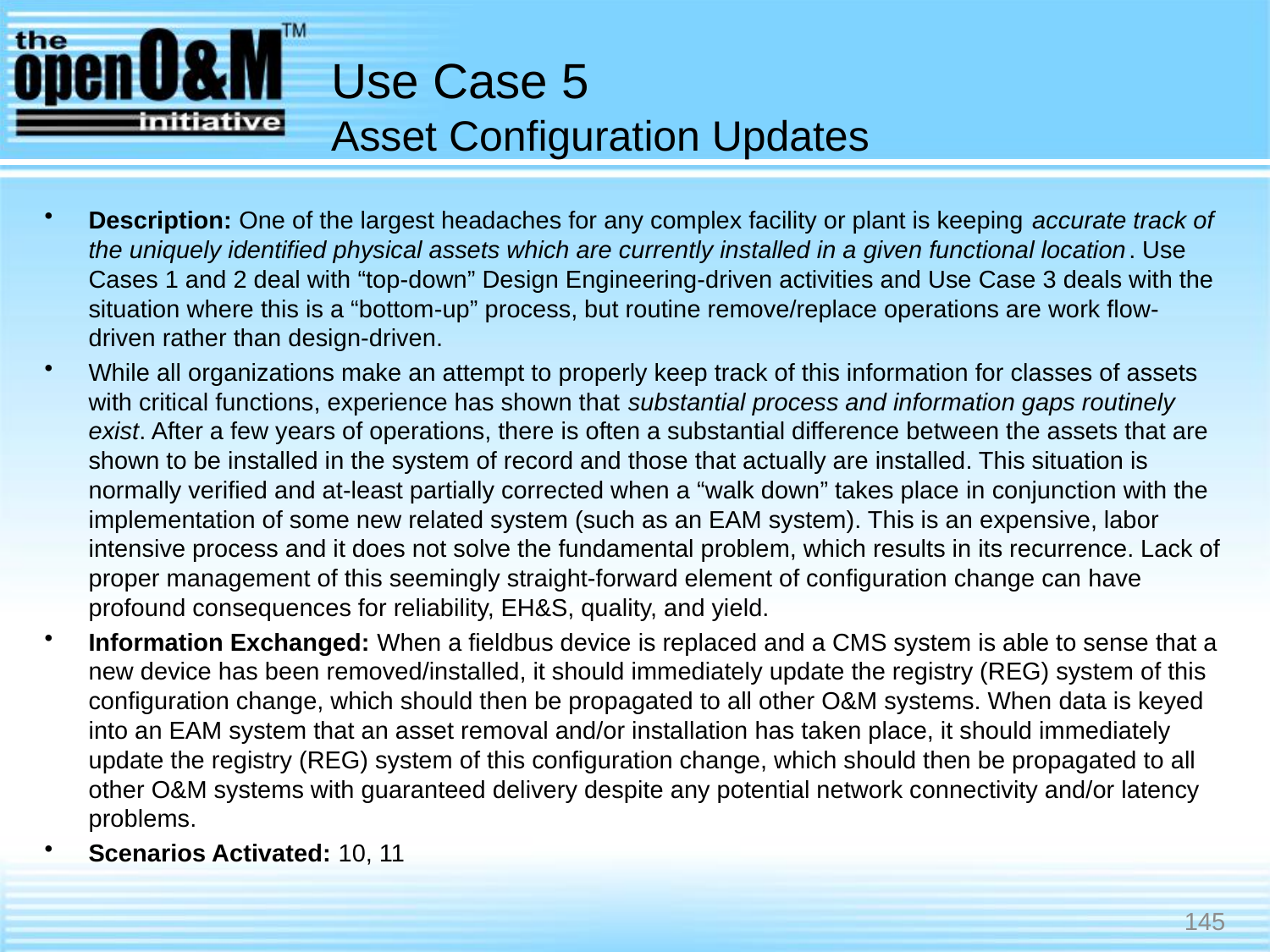

# Use Case 5 Asset Configuration Updates
Description: One of the largest headaches for any complex facility or plant is keeping accurate track of the uniquely identified physical assets which are currently installed in a given functional location. Use Cases 1 and 2 deal with “top-down” Design Engineering-driven activities and Use Case 3 deals with the situation where this is a “bottom-up” process, but routine remove/replace operations are work flow-driven rather than design-driven.
While all organizations make an attempt to properly keep track of this information for classes of assets with critical functions, experience has shown that substantial process and information gaps routinely exist. After a few years of operations, there is often a substantial difference between the assets that are shown to be installed in the system of record and those that actually are installed. This situation is normally verified and at-least partially corrected when a “walk down” takes place in conjunction with the implementation of some new related system (such as an EAM system). This is an expensive, labor intensive process and it does not solve the fundamental problem, which results in its recurrence. Lack of proper management of this seemingly straight-forward element of configuration change can have profound consequences for reliability, EH&S, quality, and yield.
Information Exchanged: When a fieldbus device is replaced and a CMS system is able to sense that a new device has been removed/installed, it should immediately update the registry (REG) system of this configuration change, which should then be propagated to all other O&M systems. When data is keyed into an EAM system that an asset removal and/or installation has taken place, it should immediately update the registry (REG) system of this configuration change, which should then be propagated to all other O&M systems with guaranteed delivery despite any potential network connectivity and/or latency problems.
Scenarios Activated: 10, 11
145